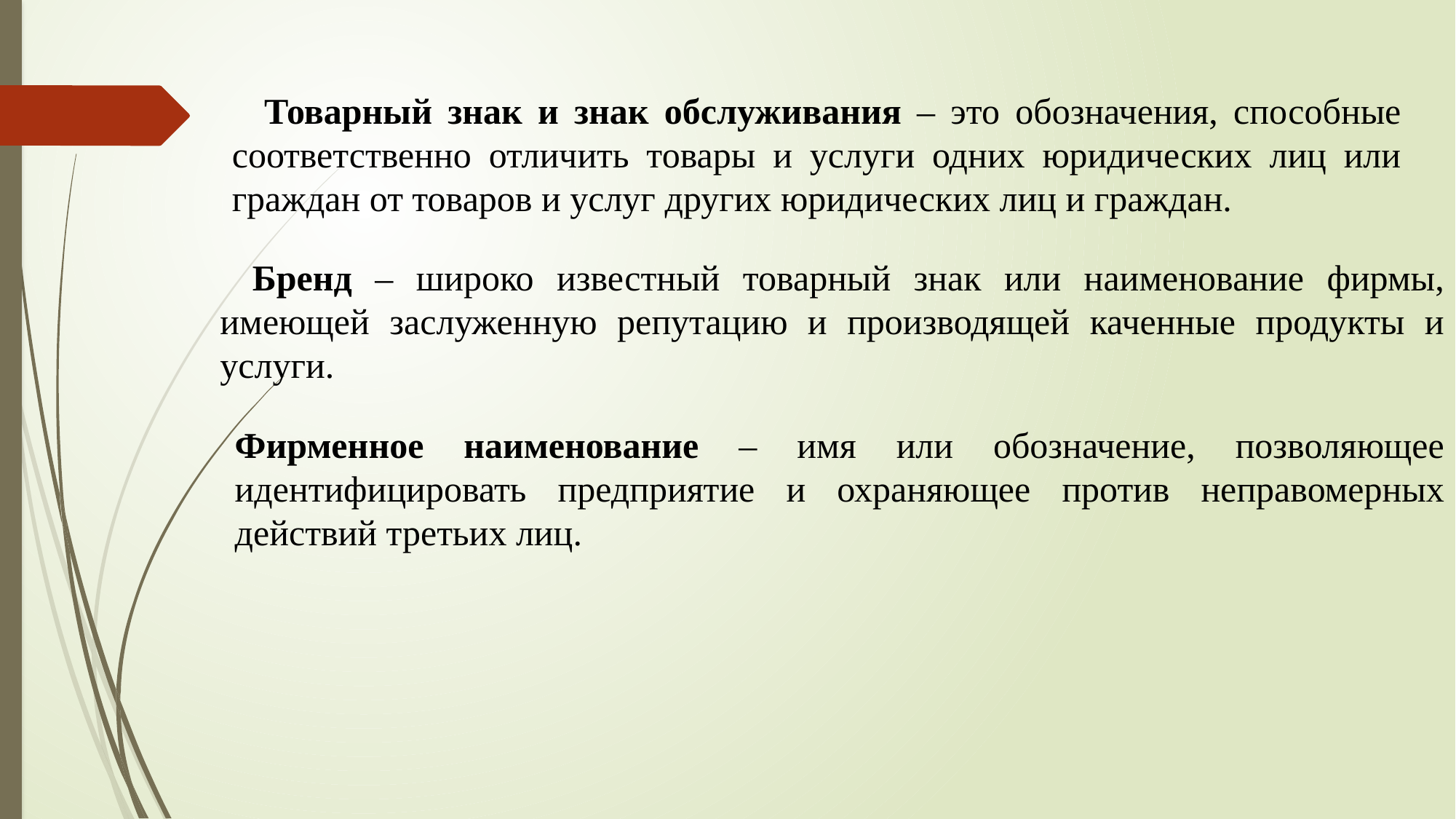

Товарный знак и знак обслуживания – это обозначения, способные соответственно отличить товары и услуги одних юридических лиц или граждан от товаров и услуг других юридических лиц и граждан.
Бренд – широко известный товарный знак или наименование фирмы, имеющей заслуженную репутацию и производящей каченные продукты и услуги.
Фирменное наименование – имя или обозначение, позволяющее идентифицировать предприятие и охраняющее против неправомерных действий третьих лиц.